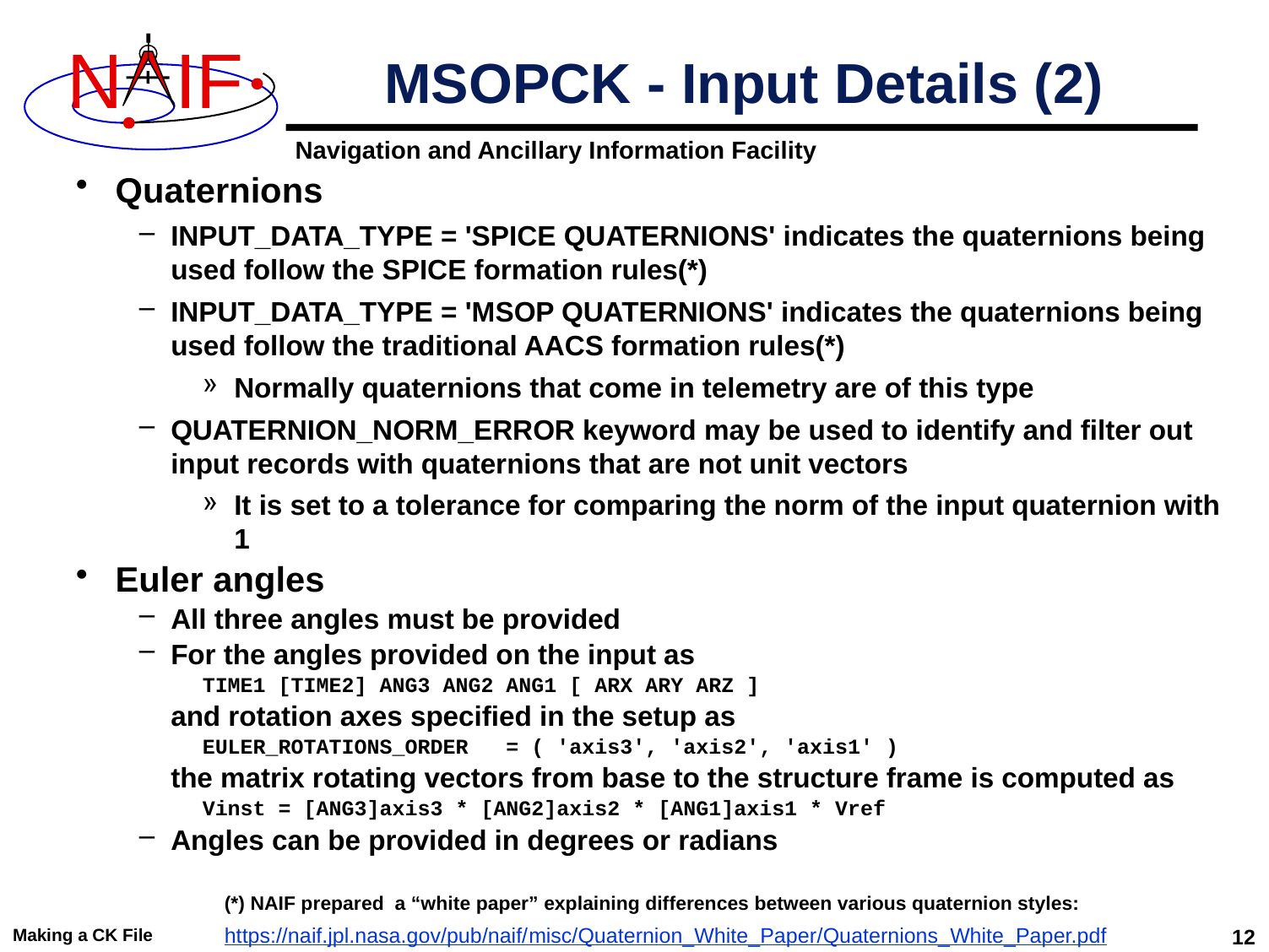

# MSOPCK - Input Details (2)
Quaternions
INPUT_DATA_TYPE = 'SPICE QUATERNIONS' indicates the quaternions being used follow the SPICE formation rules(*)
INPUT_DATA_TYPE = 'MSOP QUATERNIONS' indicates the quaternions being used follow the traditional AACS formation rules(*)
Normally quaternions that come in telemetry are of this type
QUATERNION_NORM_ERROR keyword may be used to identify and filter out input records with quaternions that are not unit vectors
It is set to a tolerance for comparing the norm of the input quaternion with 1
Euler angles
All three angles must be provided
For the angles provided on the input as
TIME1 [TIME2] ANG3 ANG2 ANG1 [ ARX ARY ARZ ]
   	and rotation axes specified in the setup as
            EULER_ROTATIONS_ORDER   = ( 'axis3', 'axis2', 'axis1' )
   	the matrix rotating vectors from base to the structure frame is computed as
            Vinst = [ANG3]axis3 * [ANG2]axis2 * [ANG1]axis1 * Vref
Angles can be provided in degrees or radians
(*) NAIF prepared  a “white paper” explaining differences between various quaternion styles:
https://naif.jpl.nasa.gov/pub/naif/misc/Quaternion_White_Paper/Quaternions_White_Paper.pdf
Making a CK File
12